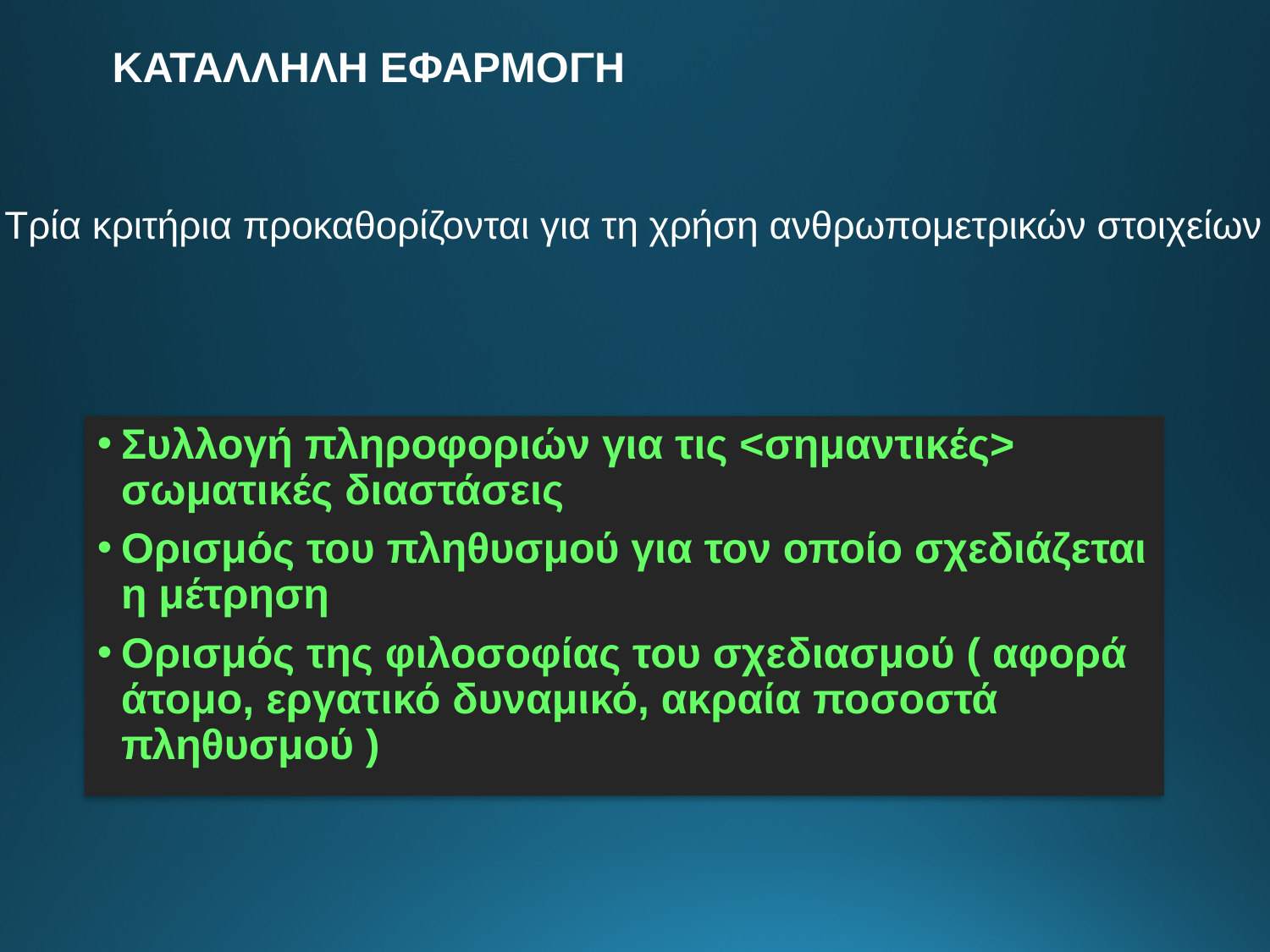

# ΚΑΤΑΛΛΗΛΗ ΕΦΑΡΜΟΓΗ
Τρία κριτήρια προκαθορίζονται για τη χρήση ανθρωπομετρικών στοιχείων

Συλλογή πληροφοριών για τις <σημαντικές> σωματικές διαστάσεις
Ορισμός του πληθυσμού για τον οποίο σχεδιάζεται η μέτρηση
Ορισμός της φιλοσοφίας του σχεδιασμού ( αφορά άτομο, εργατικό δυναμικό, ακραία ποσοστά πληθυσμού )